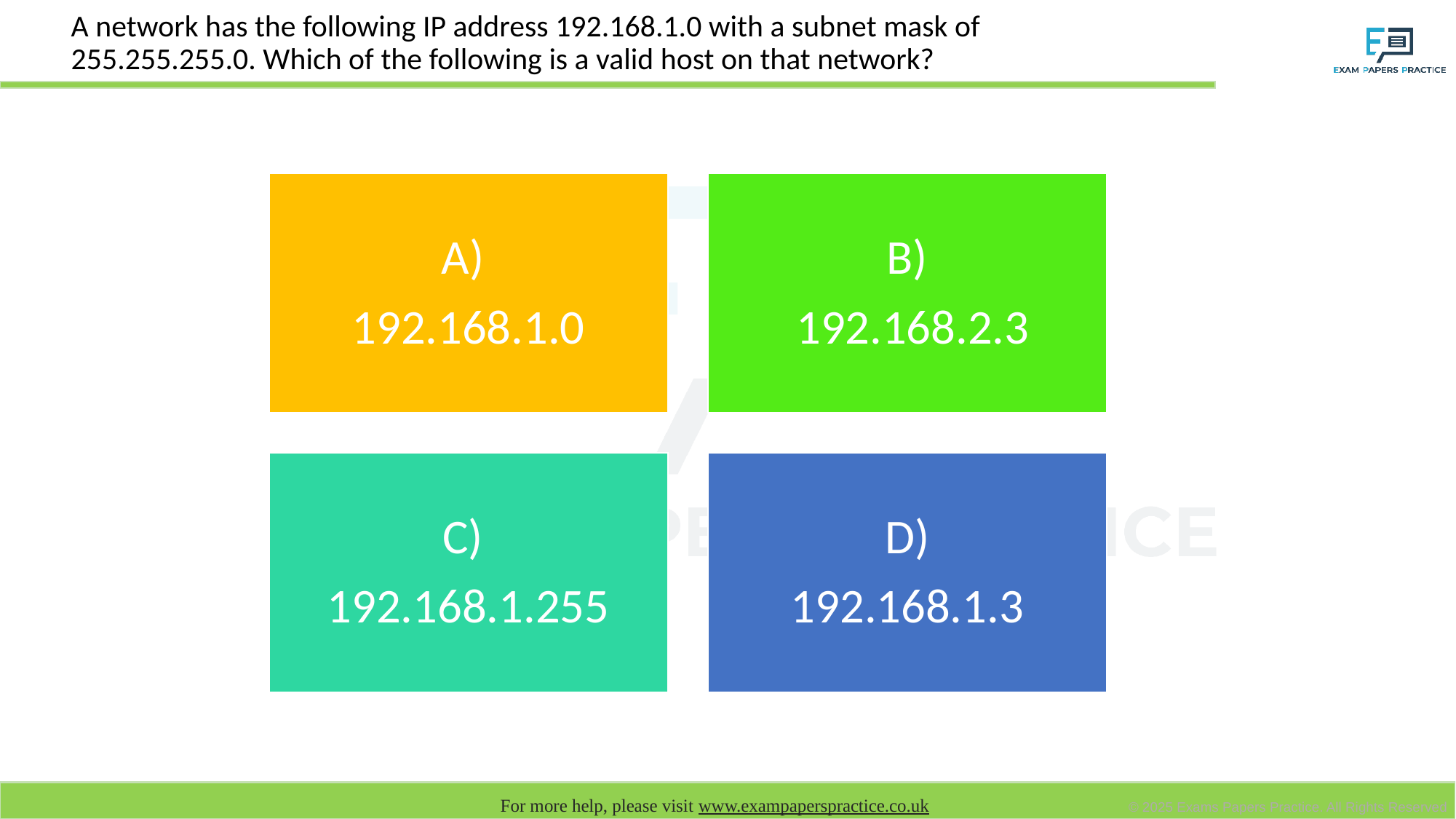

# A network has the following IP address 192.168.1.0 with a subnet mask of 255.255.255.0. Which of the following is a valid host on that network?
A)
192.168.1.0
B)
 192.168.2.3
C)
192.168.1.255
D)
192.168.1.3